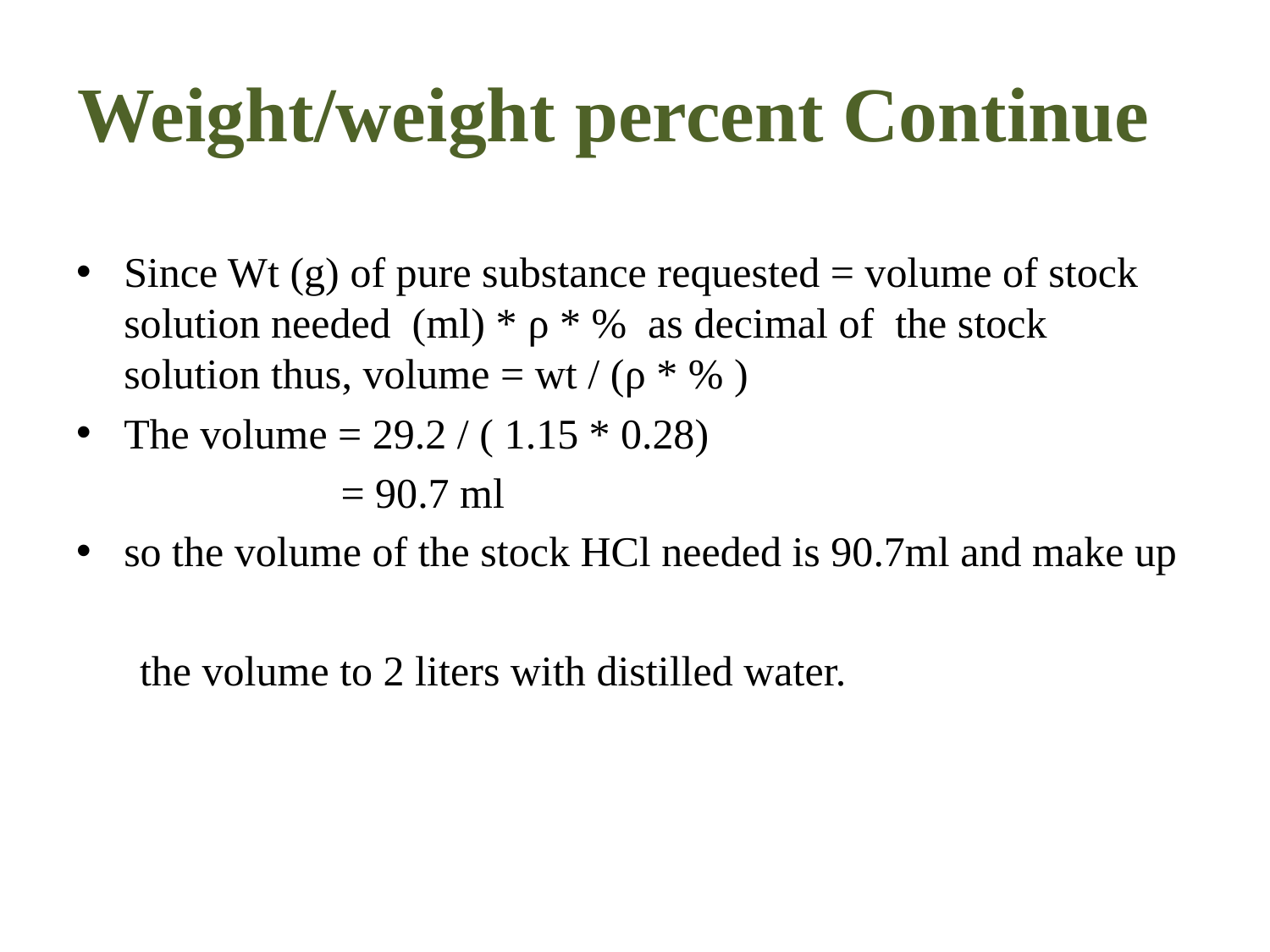

# Weight/weight percent Continue
Since Wt (g) of pure substance requested = volume of stock solution needed  (ml) * ρ * %  as decimal of  the stock  solution thus, volume = wt / (ρ * % )
The volume = 29.2 / ( 1.15 * 0.28)
                         = 90.7 ml
so the volume of the stock HCl needed is 90.7ml and make up

      the volume to 2 liters with distilled water.